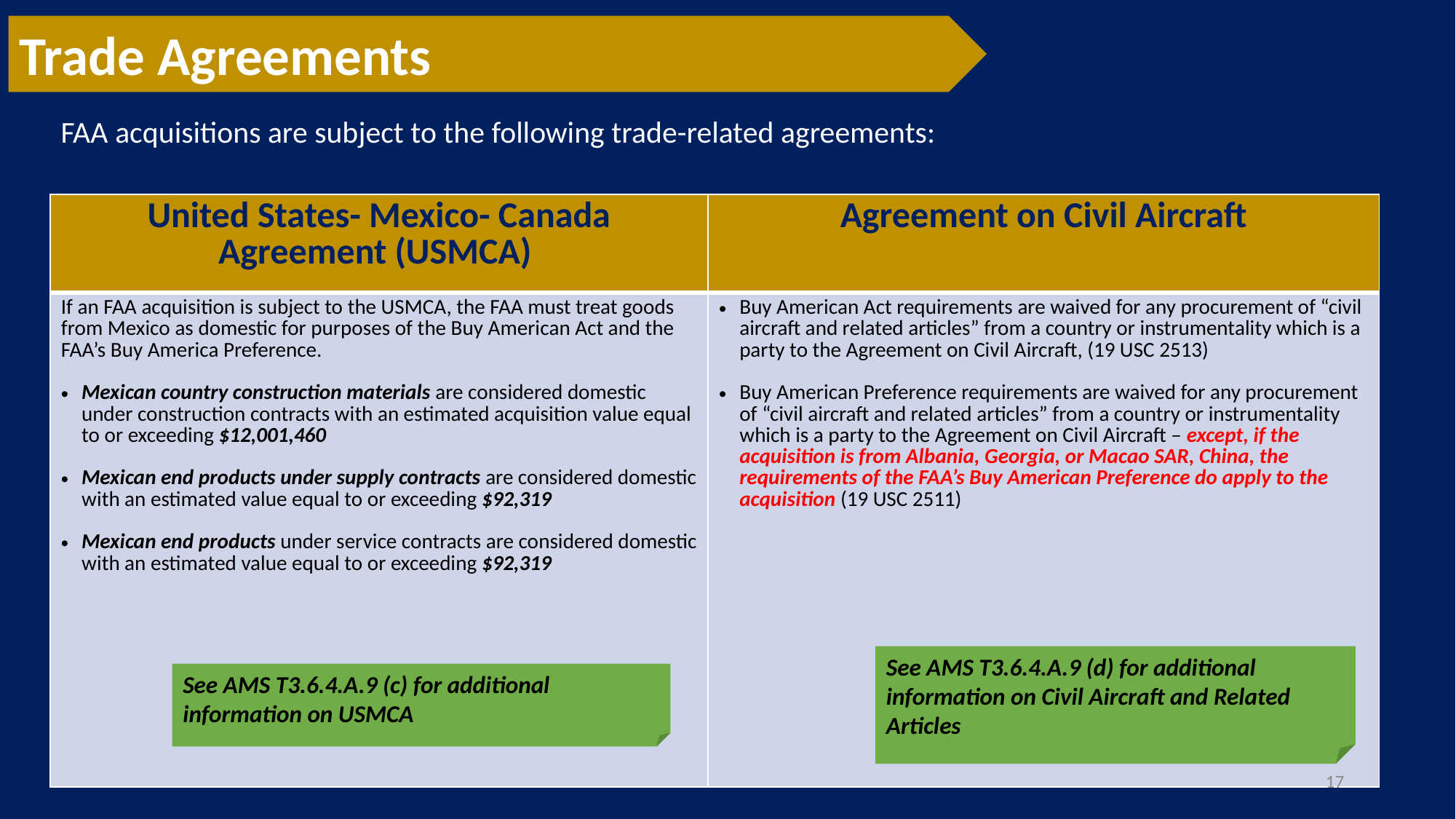

Trade Agreements
FAA acquisitions are subject to the following trade-related agreements:
| United States- Mexico- Canada Agreement (USMCA) | Agreement on Civil Aircraft |
| --- | --- |
| If an FAA acquisition is subject to the USMCA, the FAA must treat goods from Mexico as domestic for purposes of the Buy American Act and the FAA’s Buy America Preference.  Mexican country construction materials are considered domestic under construction contracts with an estimated acquisition value equal to or exceeding $12,001,460 Mexican end products under supply contracts are considered domestic with an estimated value equal to or exceeding $92,319 Mexican end products under service contracts are considered domestic with an estimated value equal to or exceeding $92,319 | Buy American Act requirements are waived for any procurement of “civil aircraft and related articles” from a country or instrumentality which is a party to the Agreement on Civil Aircraft, (19 USC 2513) Buy American Preference requirements are waived for any procurement of “civil aircraft and related articles” from a country or instrumentality which is a party to the Agreement on Civil Aircraft – except, if the acquisition is from Albania, Georgia, or Macao SAR, China, the requirements of the FAA’s Buy American Preference do apply to the acquisition (19 USC 2511) |
See AMS T3.6.4.A.9 (d) for additional information on Civil Aircraft and Related Articles
See AMS T3.6.4.A.9 (c) for additional information on USMCA
17